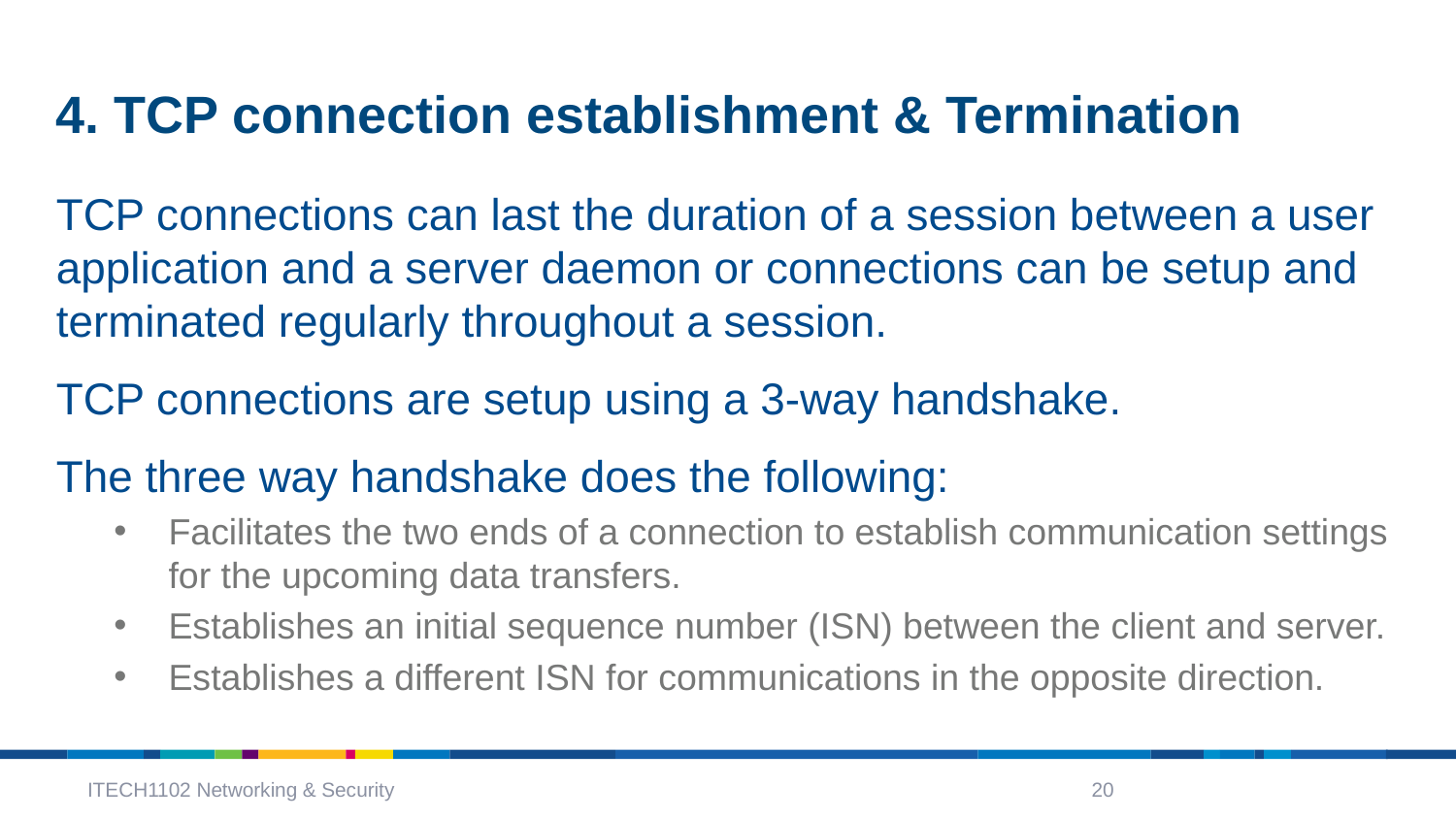

# 4. TCP connection establishment & Termination
TCP connections can last the duration of a session between a user application and a server daemon or connections can be setup and terminated regularly throughout a session.
TCP connections are setup using a 3-way handshake.
The three way handshake does the following:
Facilitates the two ends of a connection to establish communication settings for the upcoming data transfers.
Establishes an initial sequence number (ISN) between the client and server.
Establishes a different ISN for communications in the opposite direction.
ITECH1102 Networking & Security
20